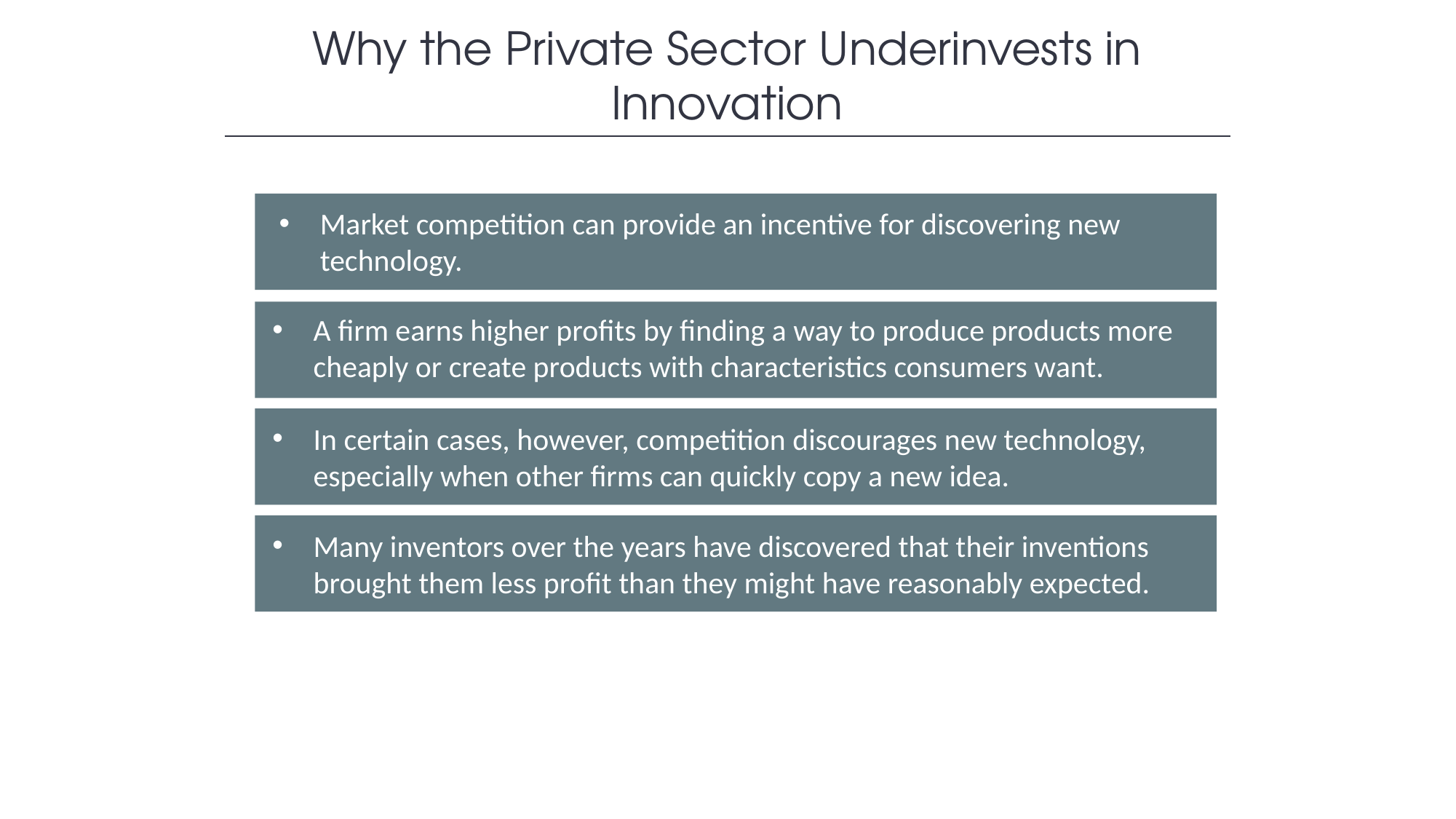

Why the Private Sector Underinvests in Innovation

Market competition can provide an incentive for discovering new technology.

A firm earns higher profits by finding a way to produce products more cheaply or create products with characteristics consumers want.

In certain cases, however, competition discourages new technology, especially when other firms can quickly copy a new idea.

Many inventors over the years have discovered that their inventions brought them less profit than they might have reasonably expected.